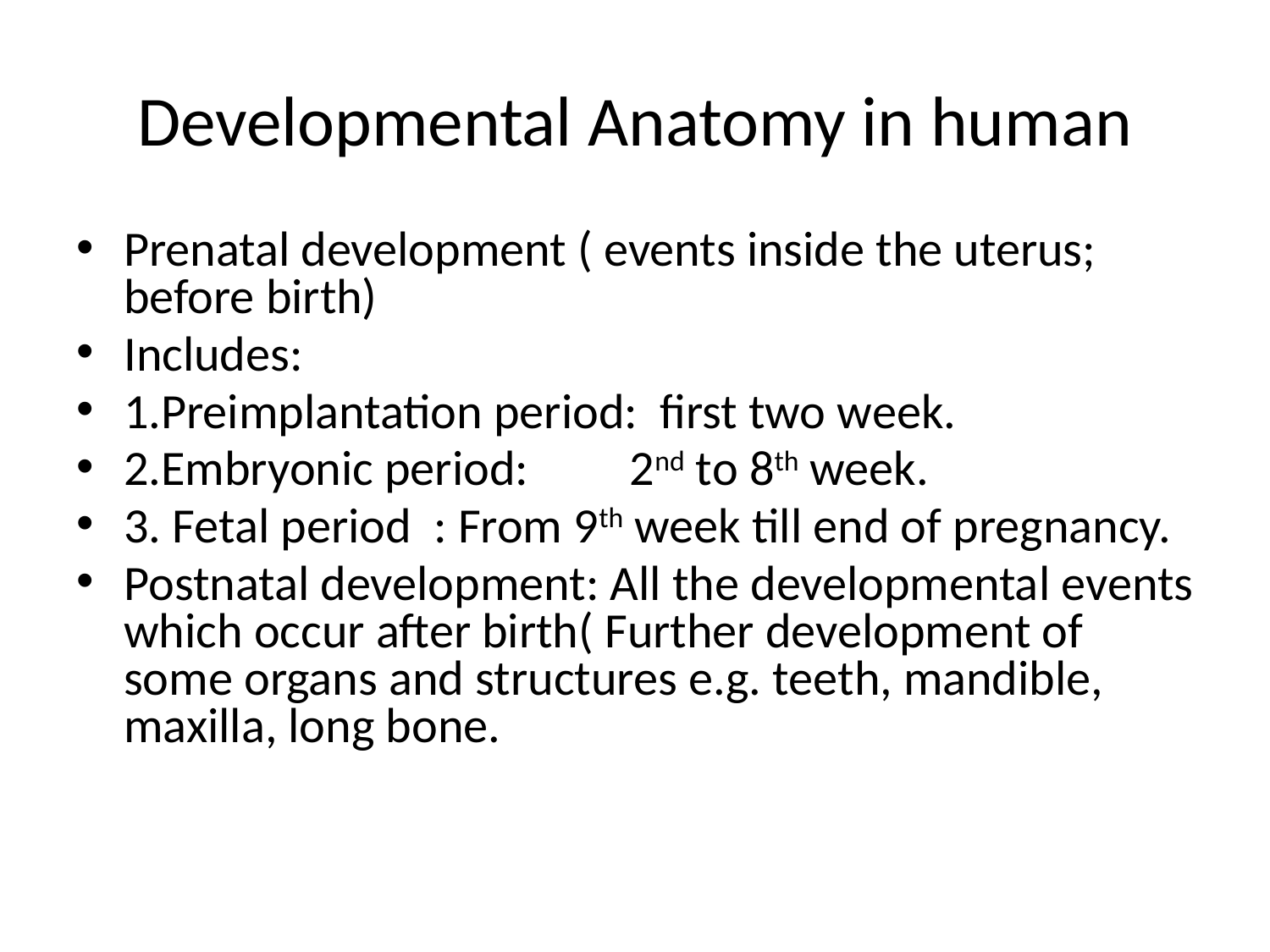

# Developmental Anatomy in human
Prenatal development ( events inside the uterus; before birth)
Includes:
1.Preimplantation period:  first two week.
2.Embryonic period:         2nd to 8th week.
3. Fetal period  : From 9th week till end of pregnancy.
Postnatal development: All the developmental events which occur after birth( Further development of some organs and structures e.g. teeth, mandible, maxilla, long bone.